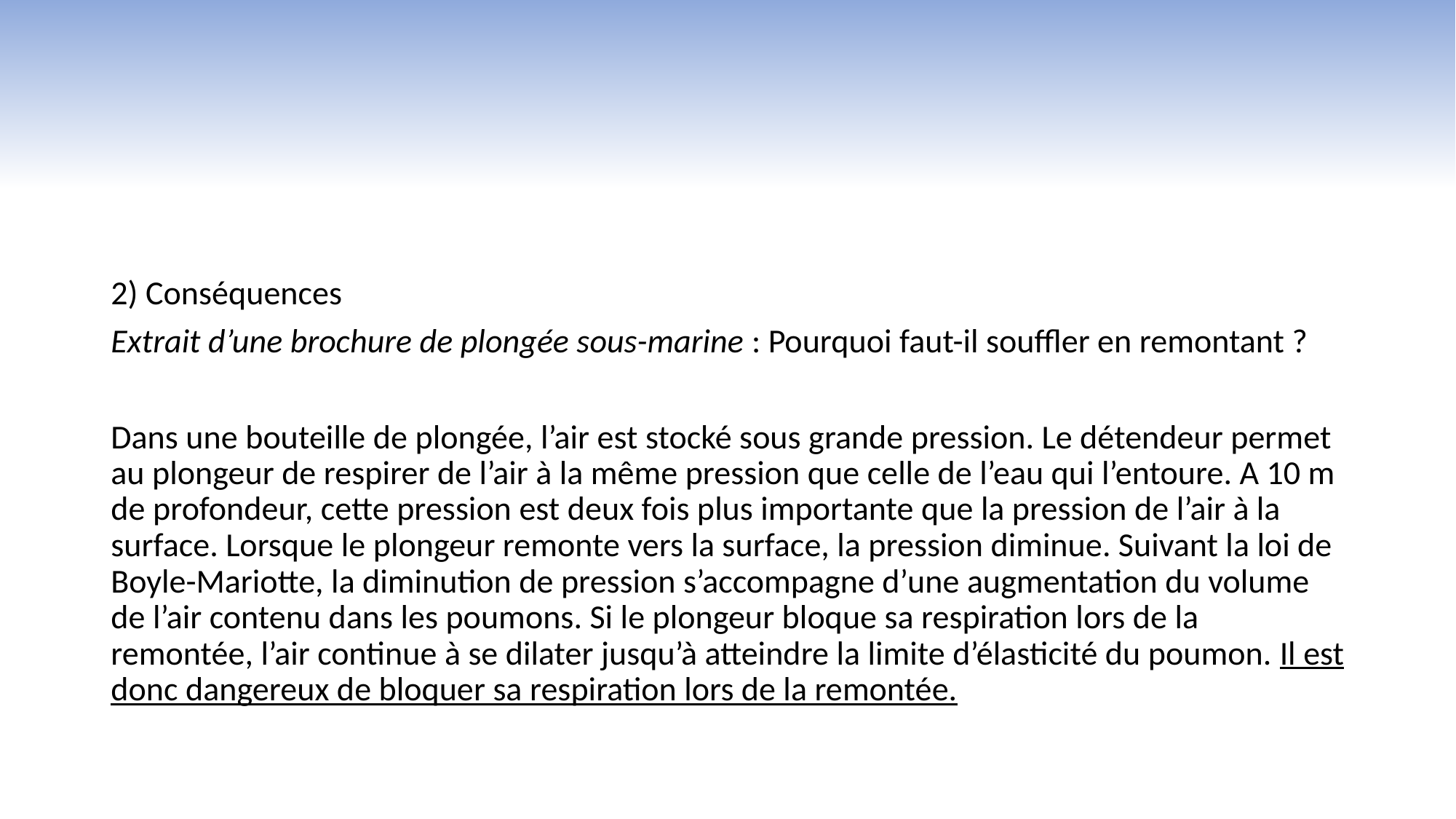

2) Conséquences
Extrait d’une brochure de plongée sous-marine : Pourquoi faut-il souffler en remontant ?

Dans une bouteille de plongée, l’air est stocké sous grande pression. Le détendeur permet au plongeur de respirer de l’air à la même pression que celle de l’eau qui l’entoure. A 10 m de profondeur, cette pression est deux fois plus importante que la pression de l’air à la surface. Lorsque le plongeur remonte vers la surface, la pression diminue. Suivant la loi de Boyle-Mariotte, la diminution de pression s’accompagne d’une augmentation du volume de l’air contenu dans les poumons. Si le plongeur bloque sa respiration lors de la remontée, l’air continue à se dilater jusqu’à atteindre la limite d’élasticité du poumon. Il est donc dangereux de bloquer sa respiration lors de la remontée.